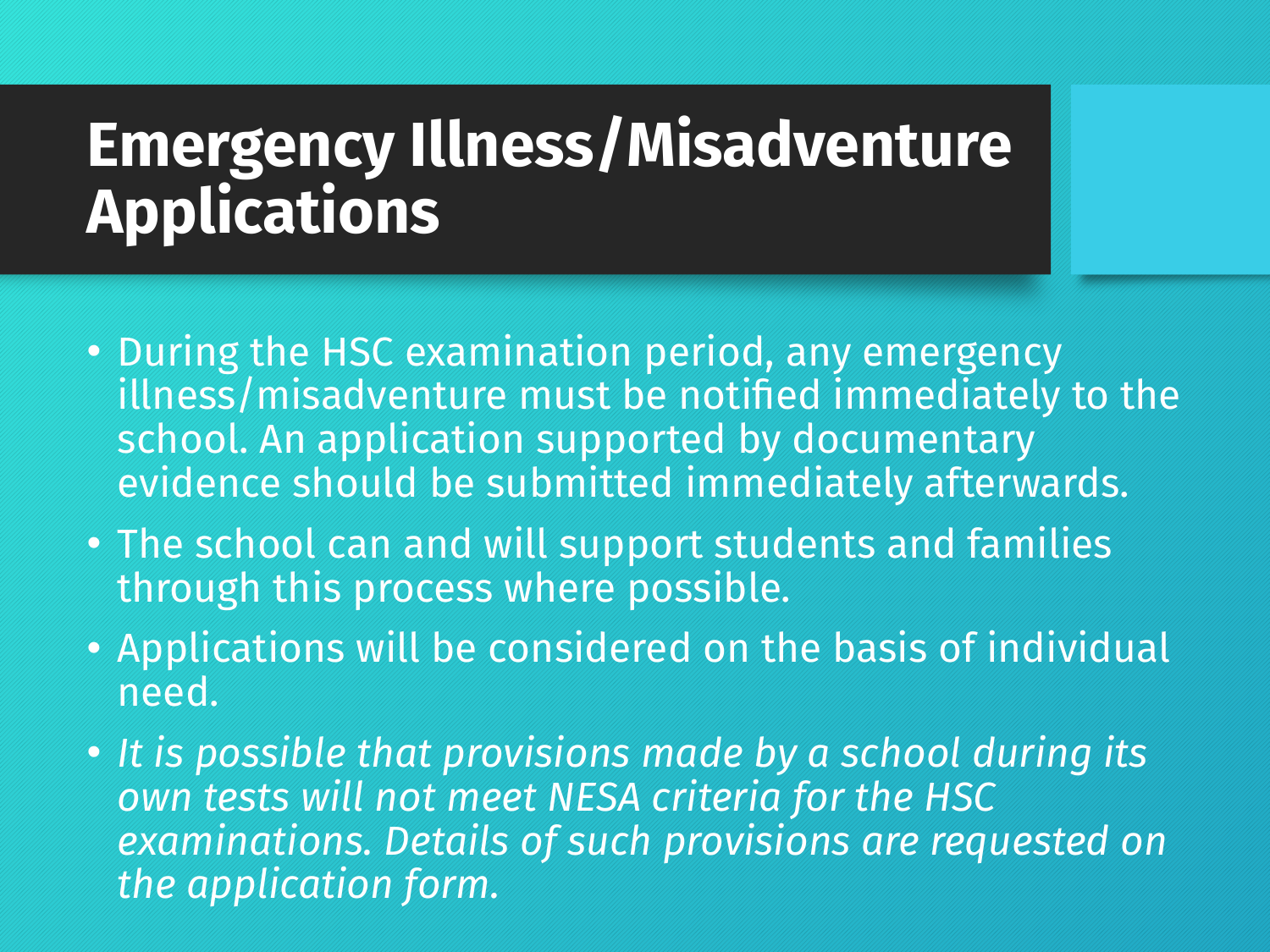

# Emergency Illness/Misadventure Applications
During the HSC examination period, any emergency illness/misadventure must be notified immediately to the school. An application supported by documentary evidence should be submitted immediately afterwards.
The school can and will support students and families through this process where possible.
Applications will be considered on the basis of individual need.
It is possible that provisions made by a school during its own tests will not meet NESA criteria for the HSC examinations. Details of such provisions are requested on the application form.